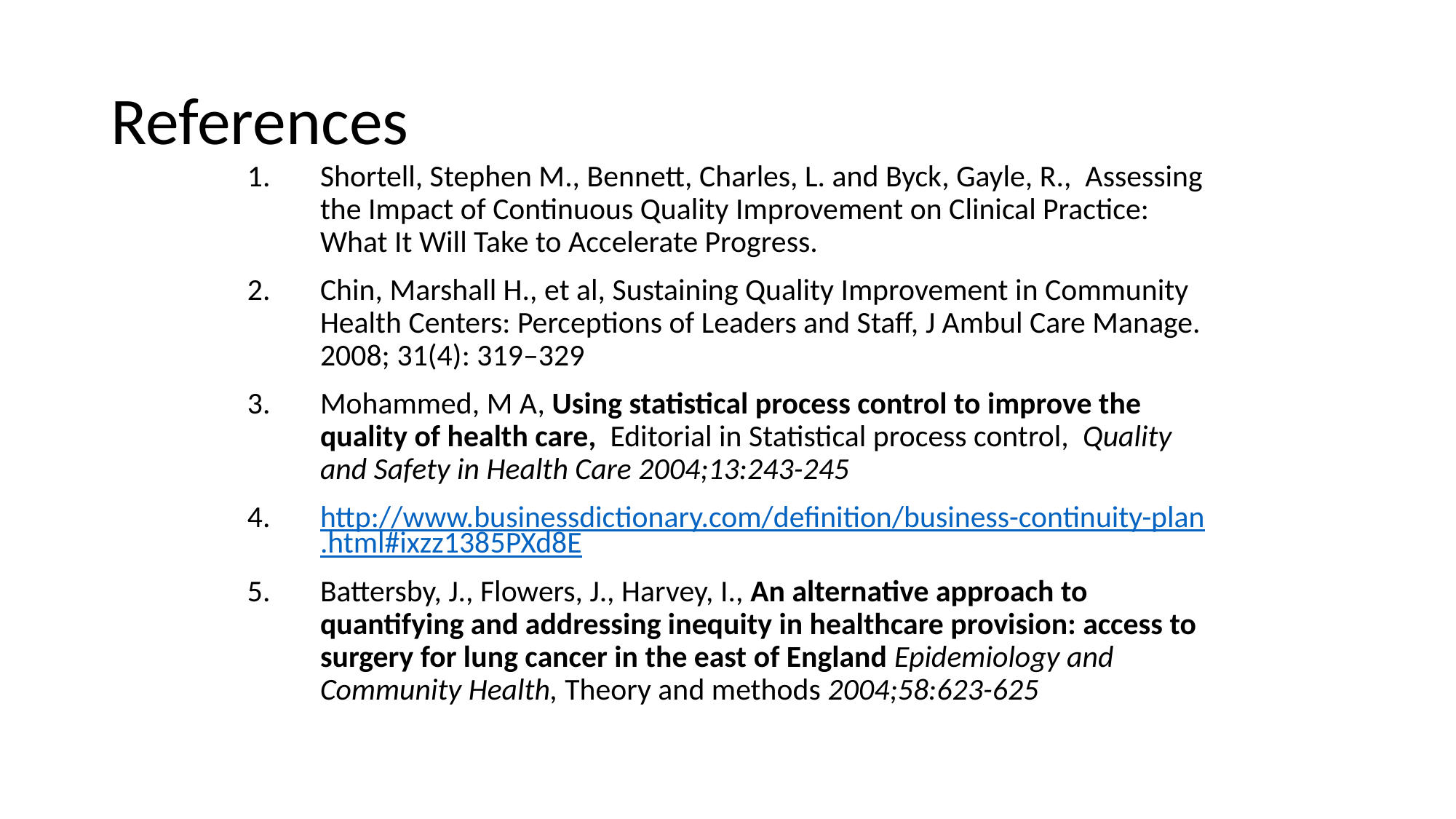

References
Shortell, Stephen M., Bennett, Charles, L. and Byck, Gayle, R.,  Assessing the Impact of Continuous Quality Improvement on Clinical Practice:  What It Will Take to Accelerate Progress.
Chin, Marshall H., et al, Sustaining Quality Improvement in Community Health Centers: Perceptions of Leaders and Staff, J Ambul Care Manage. 2008; 31(4): 319–329
Mohammed, M A, Using statistical process control to improve the quality of health care,  Editorial in Statistical process control,  Quality and Safety in Health Care 2004;13:243-245
http://www.businessdictionary.com/definition/business-continuity-plan.html#ixzz1385PXd8E
Battersby, J., Flowers, J., Harvey, I., An alternative approach to quantifying and addressing inequity in healthcare provision: access to surgery for lung cancer in the east of England Epidemiology and Community Health, Theory and methods 2004;58:623-625